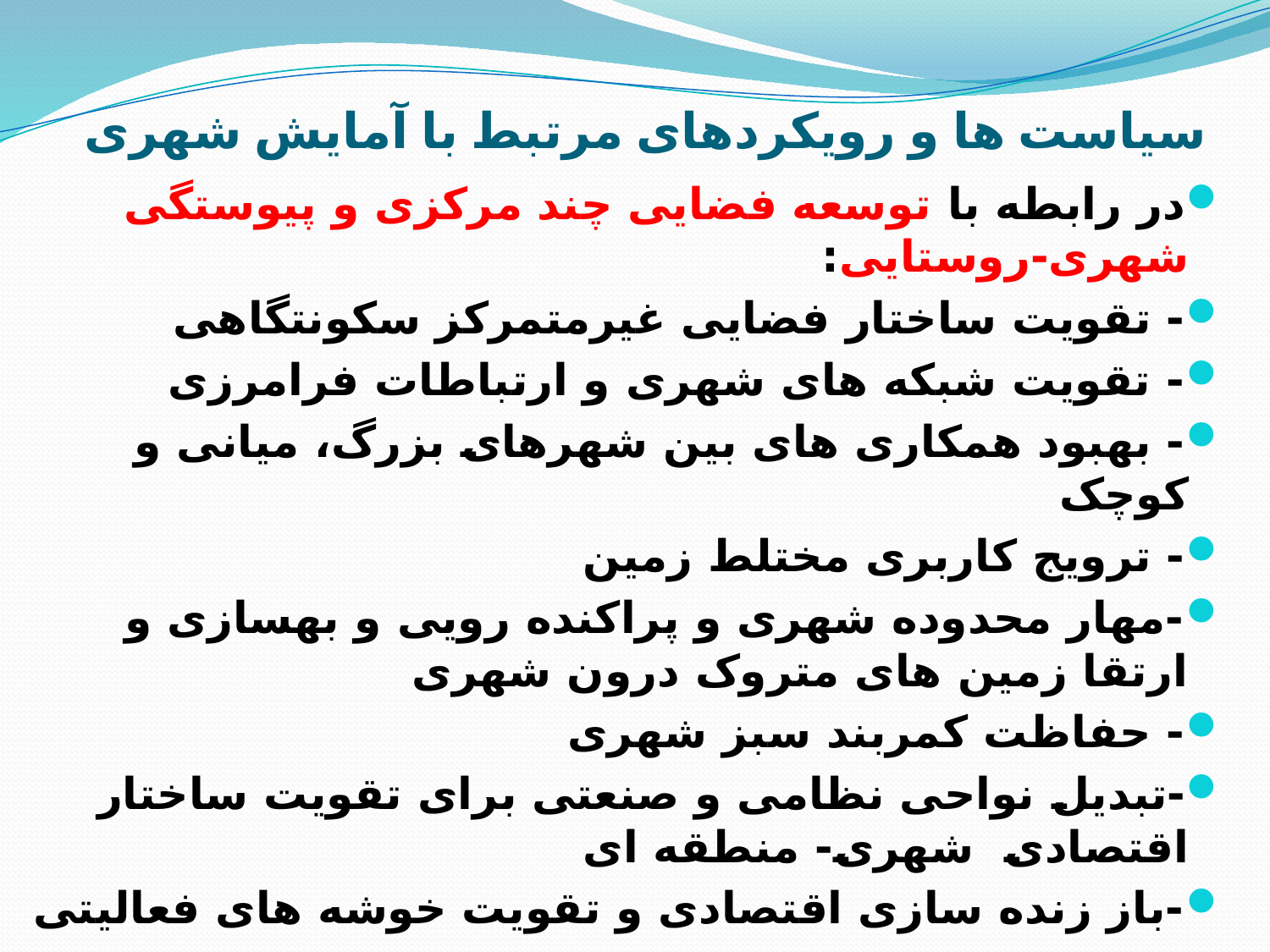

# سیاست ها و رویکردهای مرتبط با آمایش شهری
در رابطه با توسعه فضایی چند مرکزی و پیوستگی شهری-روستایی:
- تقویت ساختار فضایی غیرمتمرکز سکونتگاهی
- تقویت شبکه های شهری و ارتباطات فرامرزی
- بهبود همکاری های بین شهرهای بزرگ، میانی و کوچک
- ترویج کاربری مختلط زمین
-مهار محدوده شهری و پراکنده رویی و بهسازی و ارتقا زمین های متروک درون شهری
- حفاظت کمربند سبز شهری
-تبدیل نواحی نظامی و صنعتی برای تقویت ساختار اقتصادی  شهری- منطقه ای
-باز زنده سازی اقتصادی و تقویت خوشه های فعالیتی